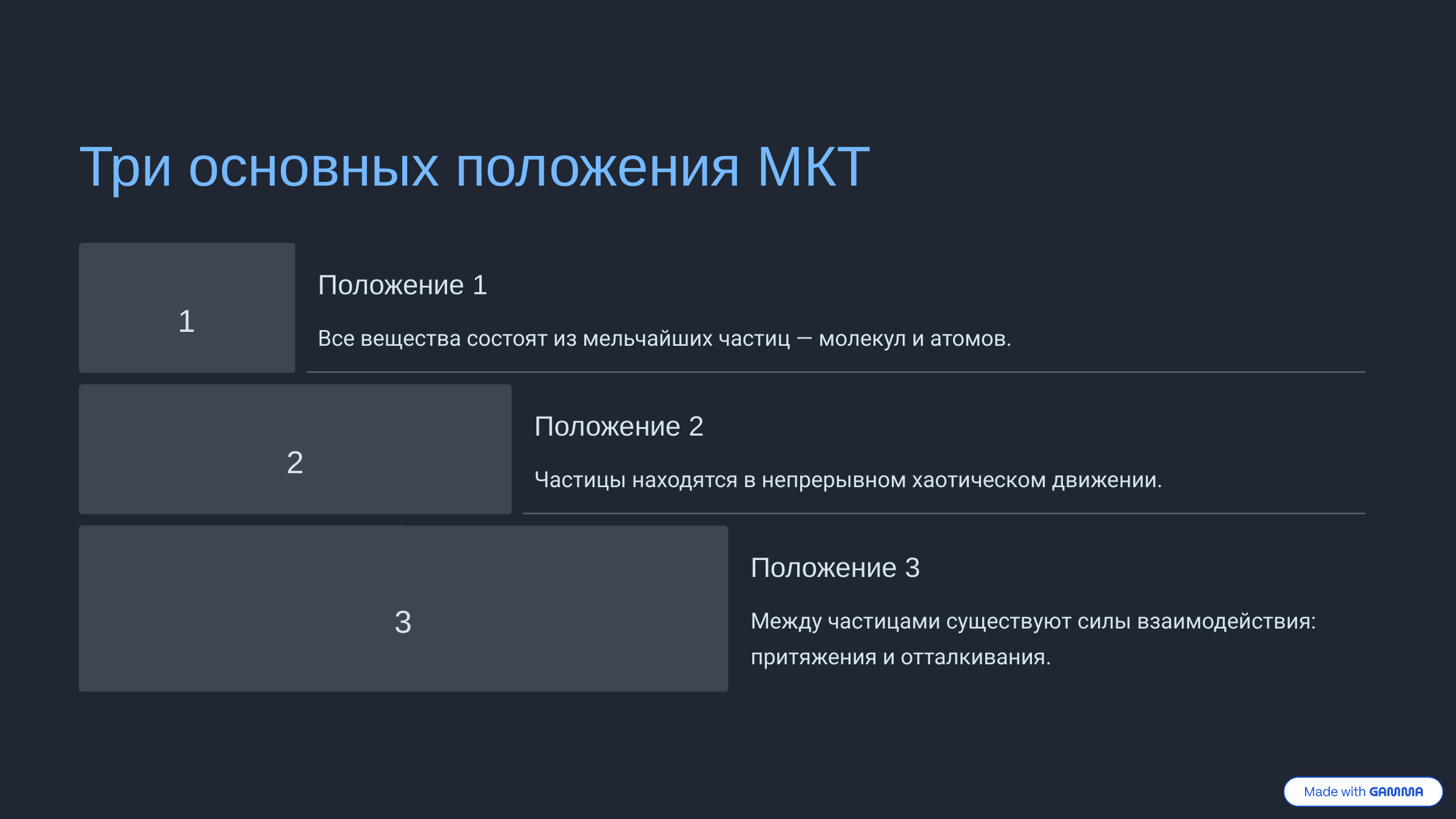

Три основных положения МКТ

Положение 1
1
Все вещества состоят из мельчайших частиц — молекул и атомов.

Положение 2
2
Частицы находятся в непрерывном хаотическом движении.

Положение 3
3
Между частицами существуют силы взаимодействия: притяжения и отталкивания.